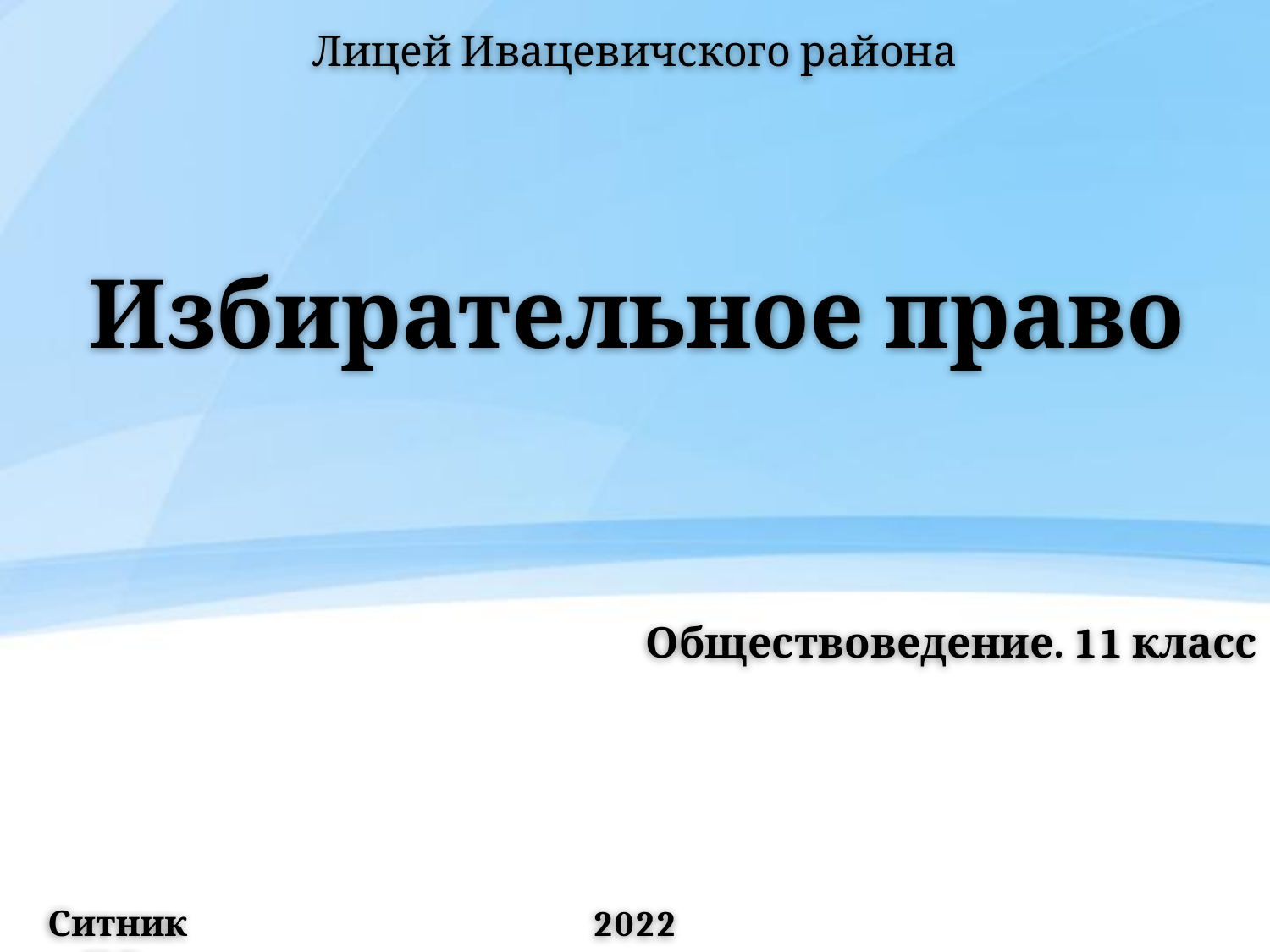

Лицей Ивацевичского района
# Избирательное право
Обществоведение. 11 класс
Ситник П.В.
2022